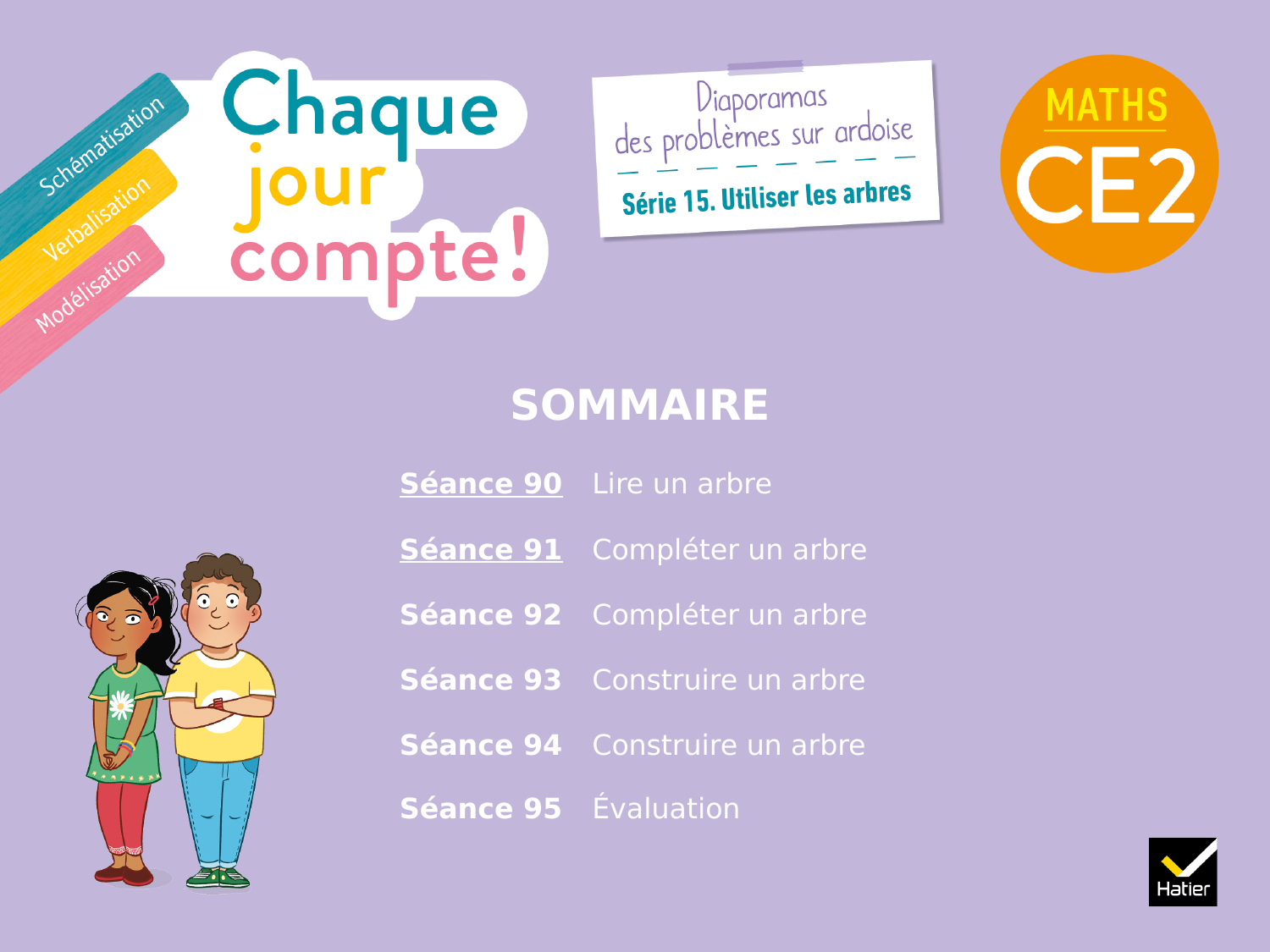

SOMMAIRE
Séance 90   Lire un arbre

Séance 91   Compléter un arbre

Séance 92   Compléter un arbre

Séance 93   Construire un arbre

Séance 94   Construire un arbre

Séance 95   Évaluation